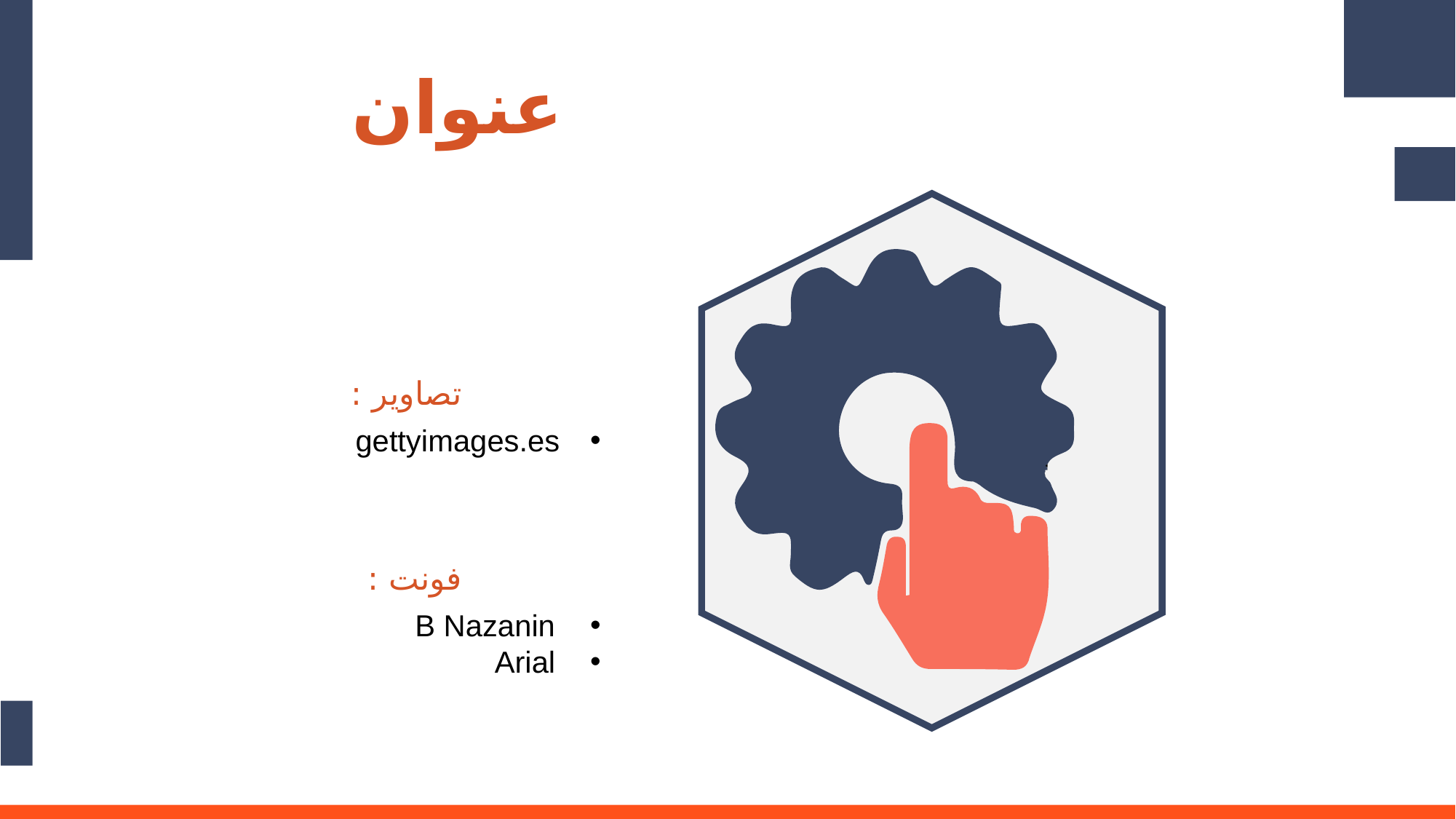

عنوان

تصاویر :
gettyimages.es

فونت :
B Nazanin
Arial